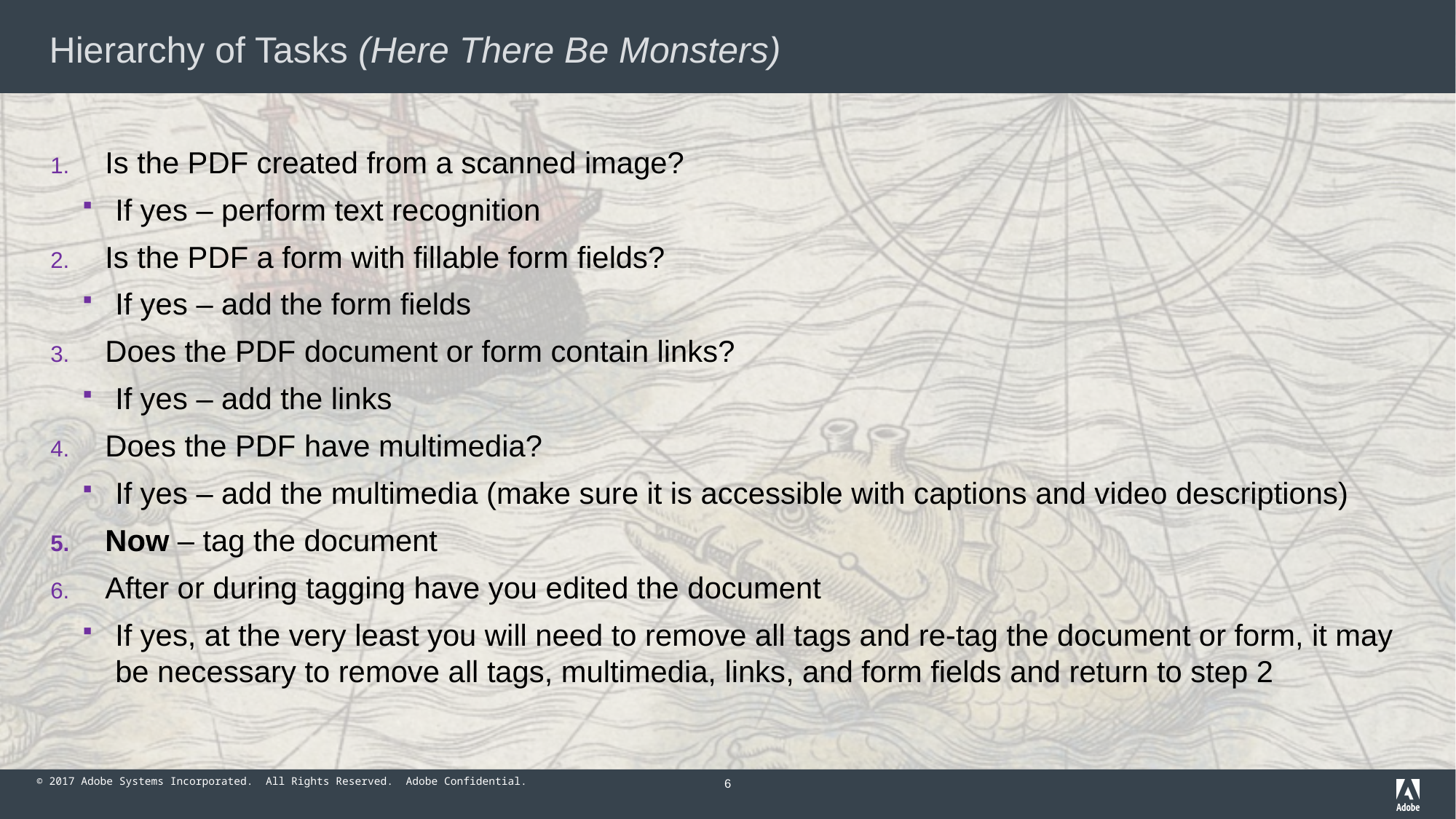

# Hierarchy of Tasks (Here There Be Monsters)
Is the PDF created from a scanned image?
If yes – perform text recognition
Is the PDF a form with fillable form fields?
If yes – add the form fields
Does the PDF document or form contain links?
If yes – add the links
Does the PDF have multimedia?
If yes – add the multimedia (make sure it is accessible with captions and video descriptions)
Now – tag the document
After or during tagging have you edited the document
If yes, at the very least you will need to remove all tags and re-tag the document or form, it may be necessary to remove all tags, multimedia, links, and form fields and return to step 2

6